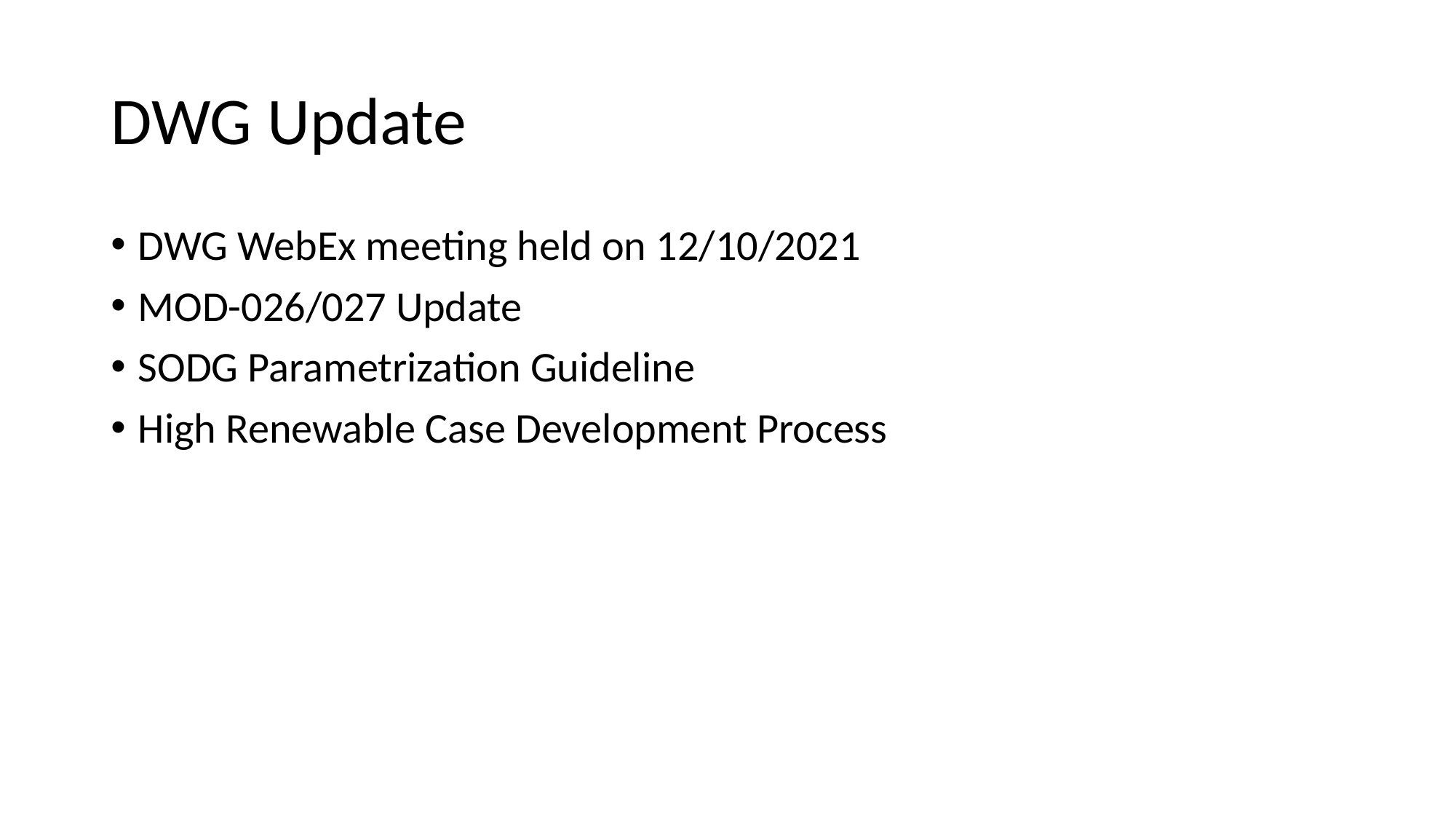

# DWG Update
DWG WebEx meeting held on 12/10/2021
MOD-026/027 Update
SODG Parametrization Guideline
High Renewable Case Development Process